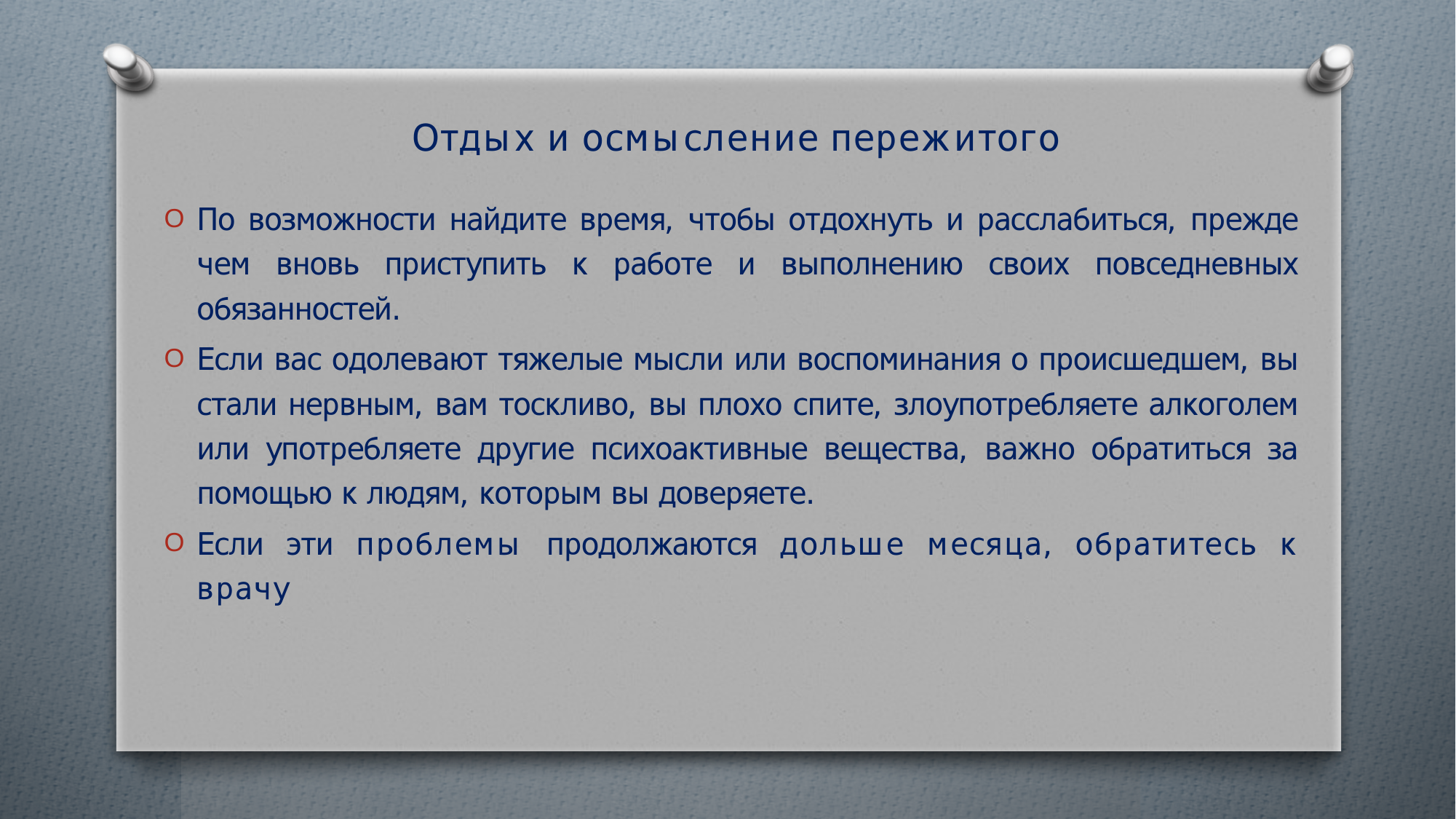

Отдых и осмысление пережитого

По возможности найдите время, чтобы отдохнуть и расслабиться, прежде чем вновь приступить к работе и выполнению своих повседневных обязанностей.
Если вас одолевают тяжелые мысли или воспоминания о происшедшем, вы стали нервным, вам тоскливо, вы плохо спите, злоупотребляете алкоголем или употребляете другие психоактивные вещества, важно обратиться за помощью к людям, которым вы доверяете.
Если эти проблемы продолжаются дольше месяца, обратитесь к врачу